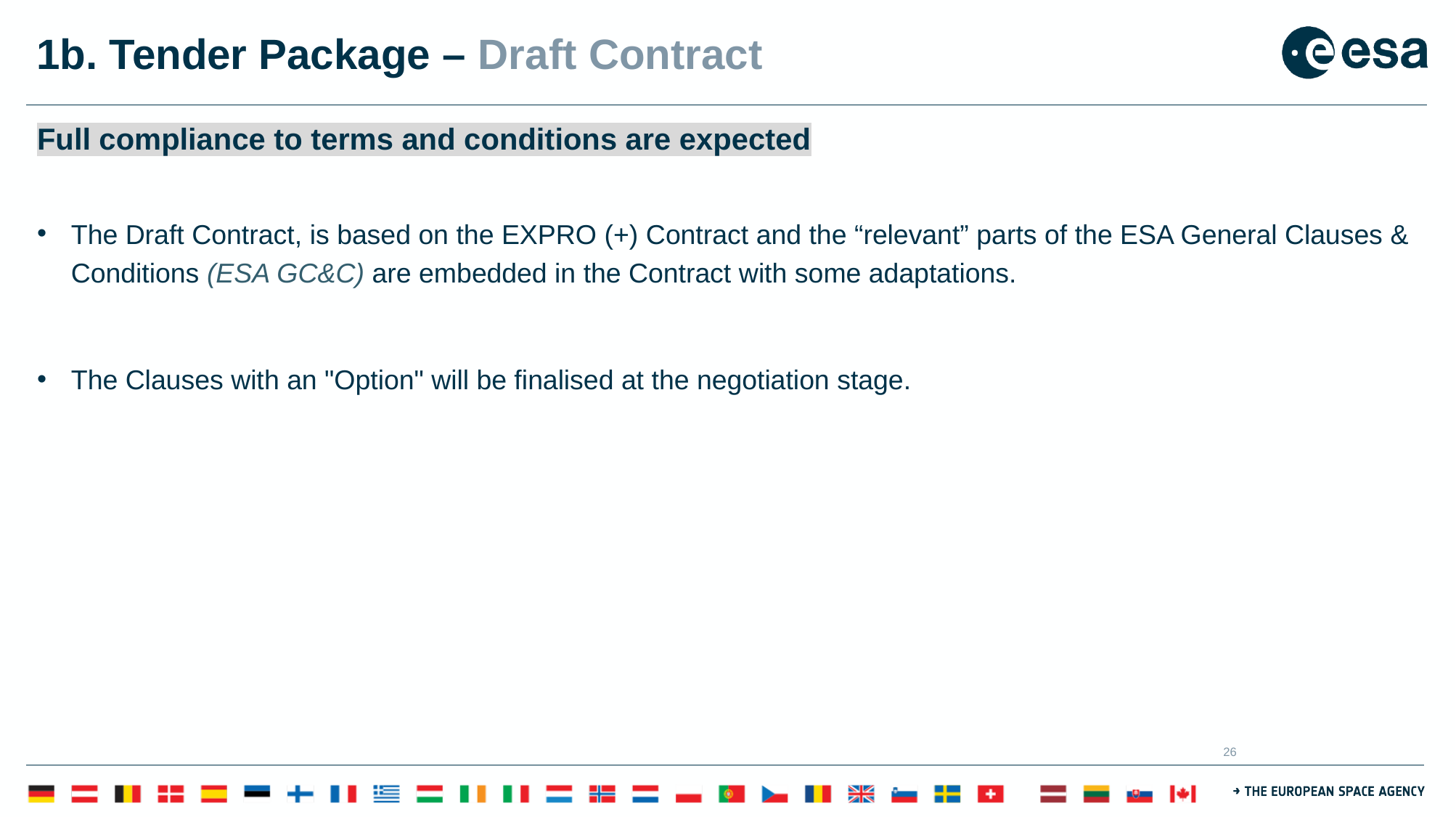

# 1b. Tender Package – Draft Contract
Full compliance to terms and conditions are expected

The Draft Contract, is based on the EXPRO (+) Contract and the “relevant” parts of the ESA General Clauses & Conditions (ESA GC&C) are embedded in the Contract with some adaptations.

The Clauses with an "Option" will be finalised at the negotiation stage.